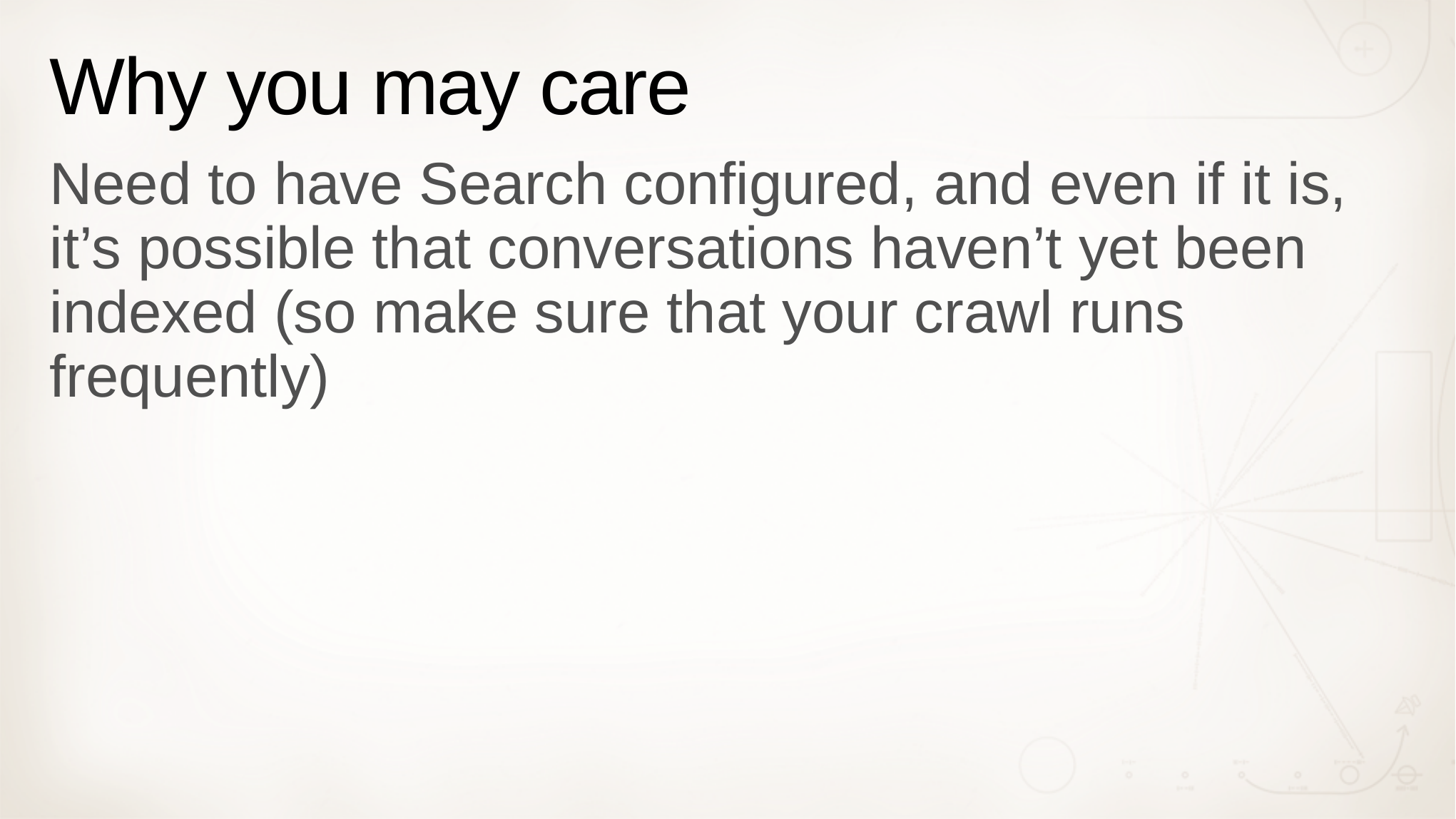

# Why you may care
Need to have Search configured, and even if it is, it’s possible that conversations haven’t yet been indexed (so make sure that your crawl runs frequently)